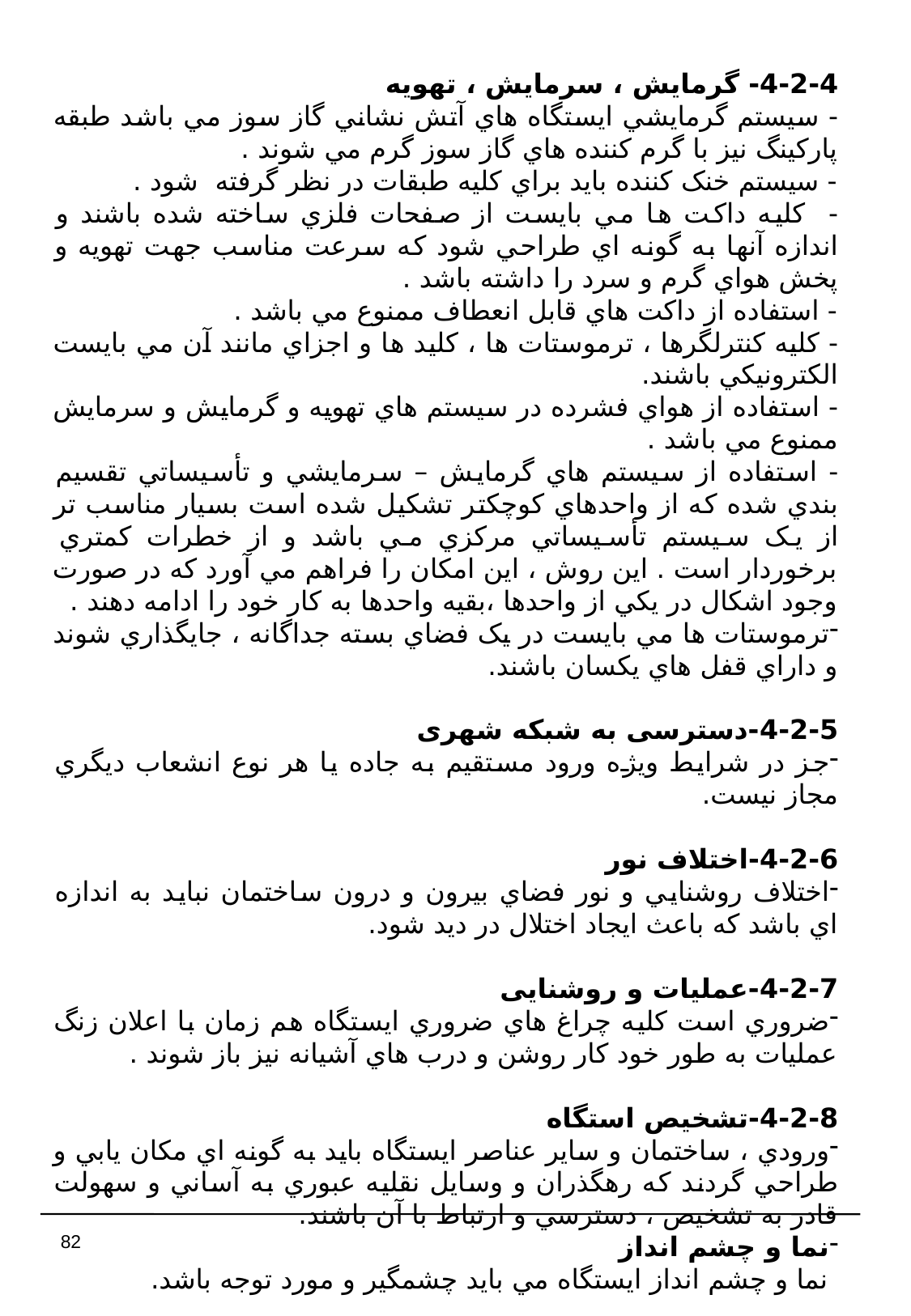

4-2-4- گرمایش ، سرمایش ، تهویه
- سيستم گرمايشي ايستگاه هاي آتش نشاني گاز سوز مي باشد طبقه پارکينگ نيز با گرم کننده هاي گاز سوز گرم مي شوند .
- سيستم خنک کننده بايد براي کليه طبقات در نظر گرفته  شود .
-  کليه داکت ها مي بايست از صفحات فلزي ساخته شده باشند و اندازه آنها به گونه اي طراحي شود که سرعت مناسب جهت تهويه و پخش هواي گرم و سرد را داشته باشد .
- استفاده از داکت هاي قابل انعطاف ممنوع مي باشد .
- کليه کنترلگرها ، ترموستات ها ، کليد ها و اجزاي مانند آن مي بايست الکترونيکي باشند.
- استفاده از هواي فشرده در سيستم هاي تهويه و گرمايش و سرمايش ممنوع مي باشد .
- استفاده از سيستم هاي گرمايش – سرمايشي و تأسيساتي تقسيم بندي شده که از واحدهاي کوچکتر تشکيل شده است بسيار مناسب تر از يک سيستم تأسيساتي مرکزي مي باشد و از خطرات کمتري برخوردار است . اين روش ، اين امکان را فراهم مي آورد که در صورت وجود اشکال در يکي از واحدها ،بقيه واحدها به کار خود را ادامه دهند .
ترموستات ها مي بايست در يک فضاي بسته جداگانه ، جايگذاري شوند و داراي قفل هاي يکسان باشند.

4-2-5-دسترسی به شبکه شهری
جز در شرايط ويژه ورود مستقيم به جاده يا هر نوع انشعاب ديگري مجاز نيست.

4-2-6-اختلاف نور
اختلاف روشنايي و نور فضاي بيرون و درون ساختمان نبايد به اندازه اي باشد که باعث ايجاد اختلال در ديد شود.

4-2-7-عملیات و روشنایی
ضروري است کليه چراغ هاي ضروري ايستگاه هم زمان با اعلان زنگ عمليات به طور خود کار روشن و درب هاي آشيانه نيز باز شوند .

4-2-8-تشخیص استگاه
ورودي ، ساختمان و ساير عناصر ايستگاه بايد به گونه اي مکان يابي و طراحي گردند که رهگذران و وسايل نقليه عبوري به آساني و سهولت قادر به تشخيص ، دسترسي و ارتباط با آن باشند.
نما و چشم انداز
 نما و چشم انداز ايستگاه مي بايد چشمگير و مورد توجه باشد.

82